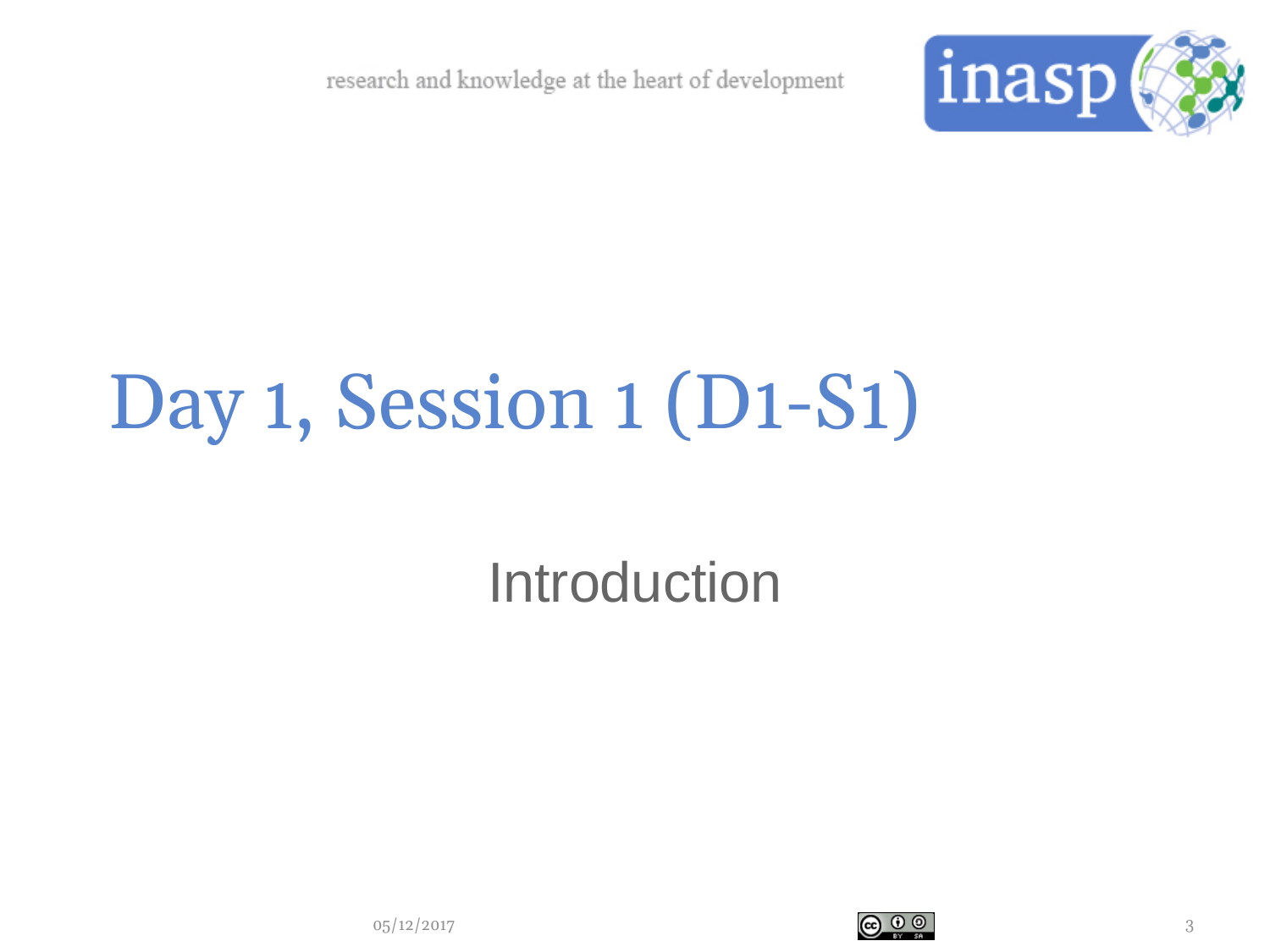

# Day 1, Session 1 (D1-S1)
Introduction
05/12/2017

3